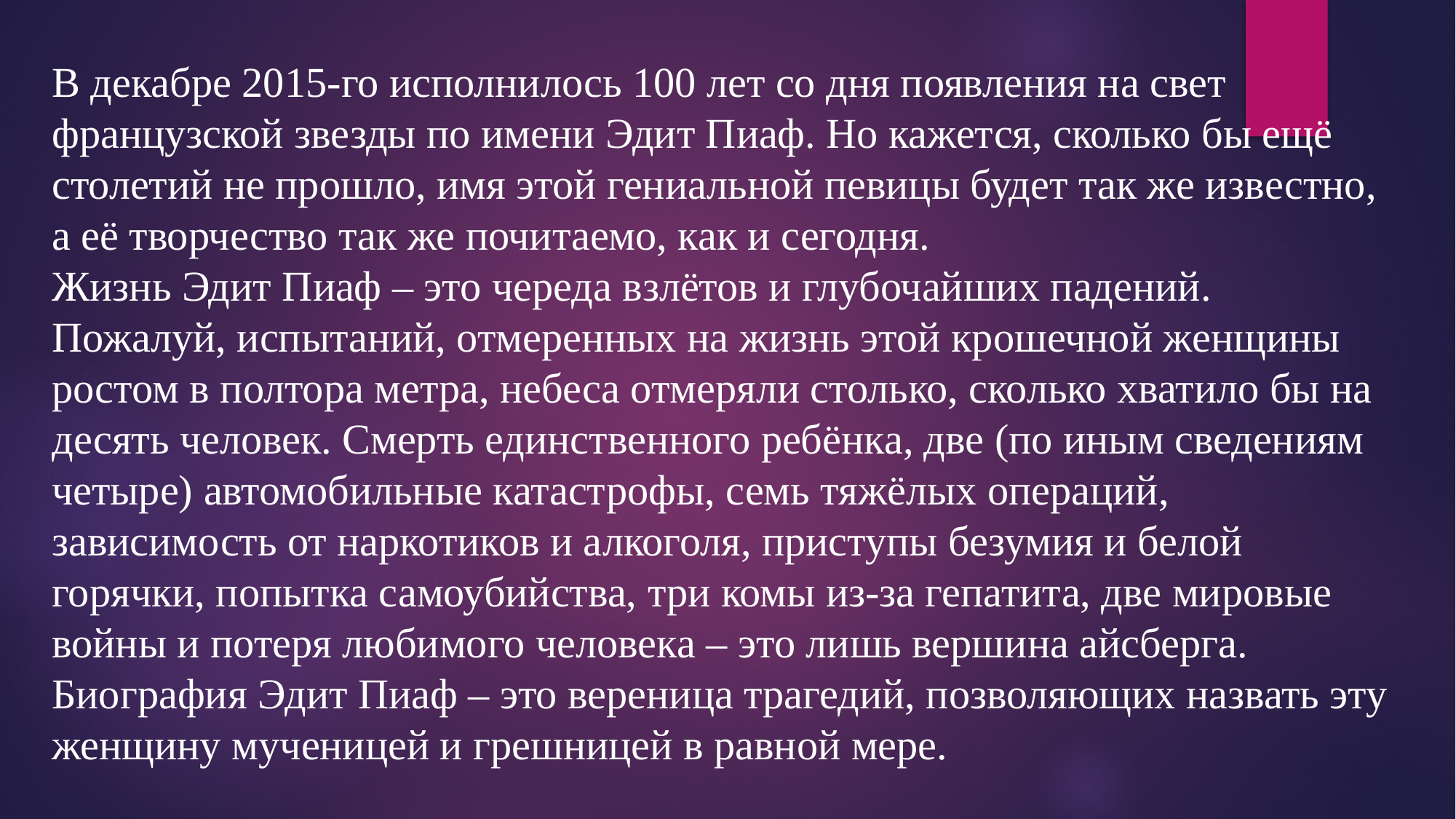

В декабре 2015-го исполнилось 100 лет со дня появления на свет французской звезды по имени Эдит Пиаф. Но кажется, сколько бы ещё столетий не прошло, имя этой гениальной певицы будет так же известно, а её творчество так же почитаемо, как и сегодня.
Жизнь Эдит Пиаф – это череда взлётов и глубочайших падений. Пожалуй, испытаний, отмеренных на жизнь этой крошечной женщины ростом в полтора метра, небеса отмеряли столько, сколько хватило бы на десять человек. Смерть единственного ребёнка, две (по иным сведениям четыре) автомобильные катастрофы, семь тяжёлых операций, зависимость от наркотиков и алкоголя, приступы безумия и белой горячки, попытка самоубийства, три комы из-за гепатита, две мировые войны и потеря любимого человека – это лишь вершина айсберга. Биография Эдит Пиаф – это вереница трагедий, позволяющих назвать эту женщину мученицей и грешницей в равной мере.